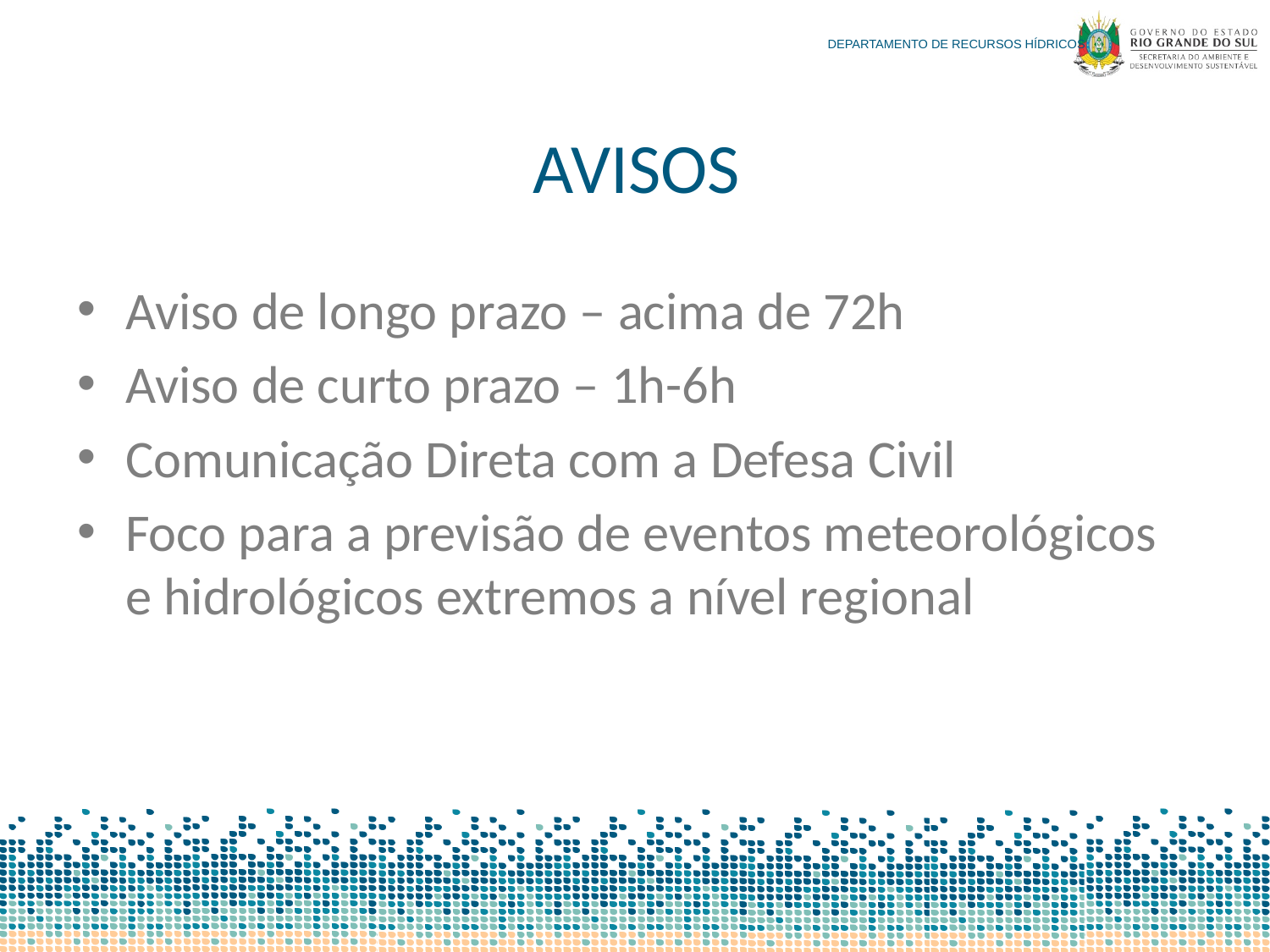

# AVISOS
Aviso de longo prazo – acima de 72h
Aviso de curto prazo – 1h-6h
Comunicação Direta com a Defesa Civil
Foco para a previsão de eventos meteorológicos e hidrológicos extremos a nível regional